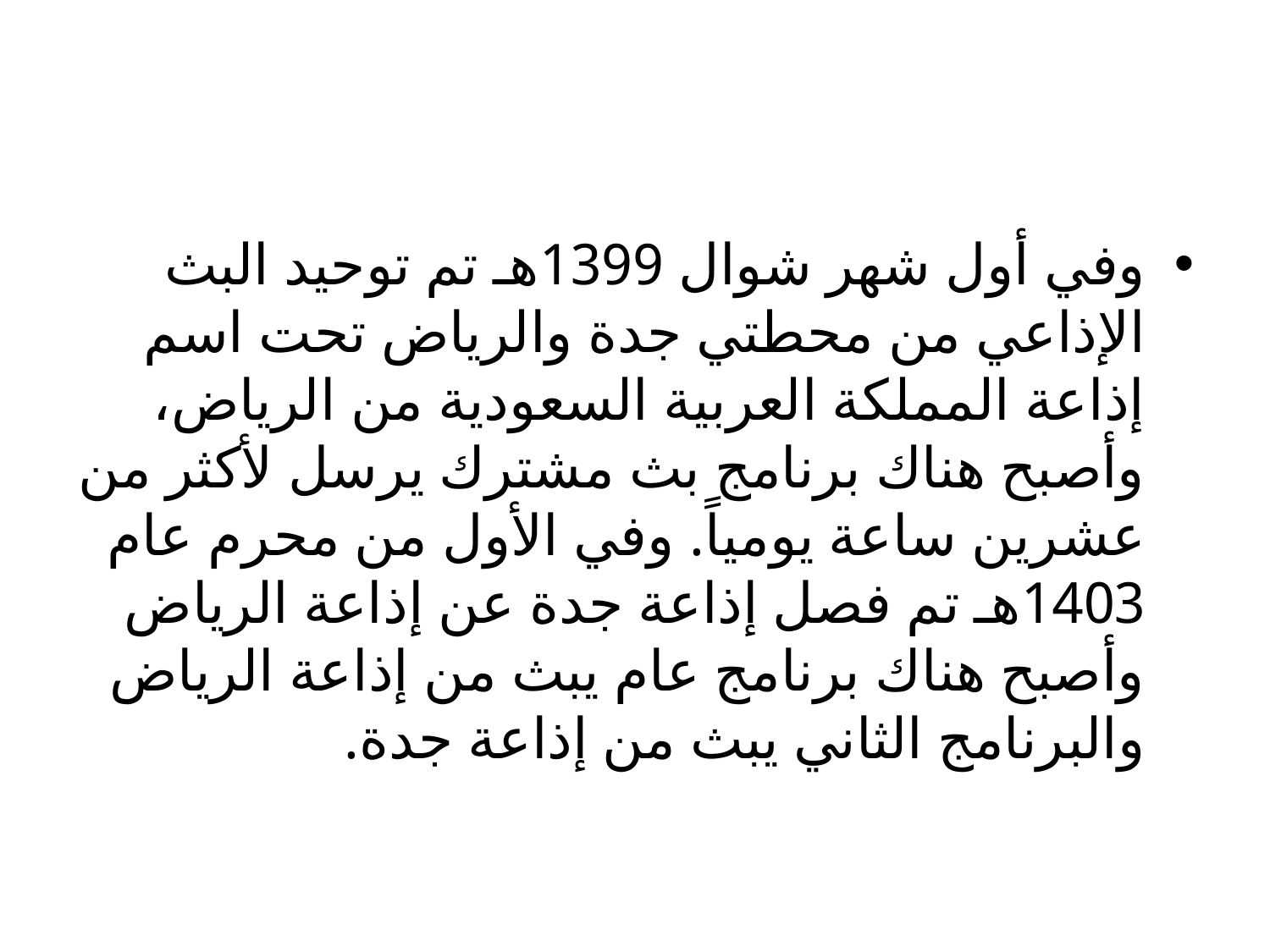

#
وفي أول شهر شوال 1399هـ تم توحيد البث الإذاعي من محطتي جدة والرياض تحت اسم إذاعة المملكة العربية السعودية من الرياض، وأصبح هناك برنامج بث مشترك يرسل لأكثر من عشرين ساعة يومياً. وفي الأول من محرم عام 1403هـ تم فصل إذاعة جدة عن إذاعة الرياض وأصبح هناك برنامج عام يبث من إذاعة الرياض والبرنامج الثاني يبث من إذاعة جدة.